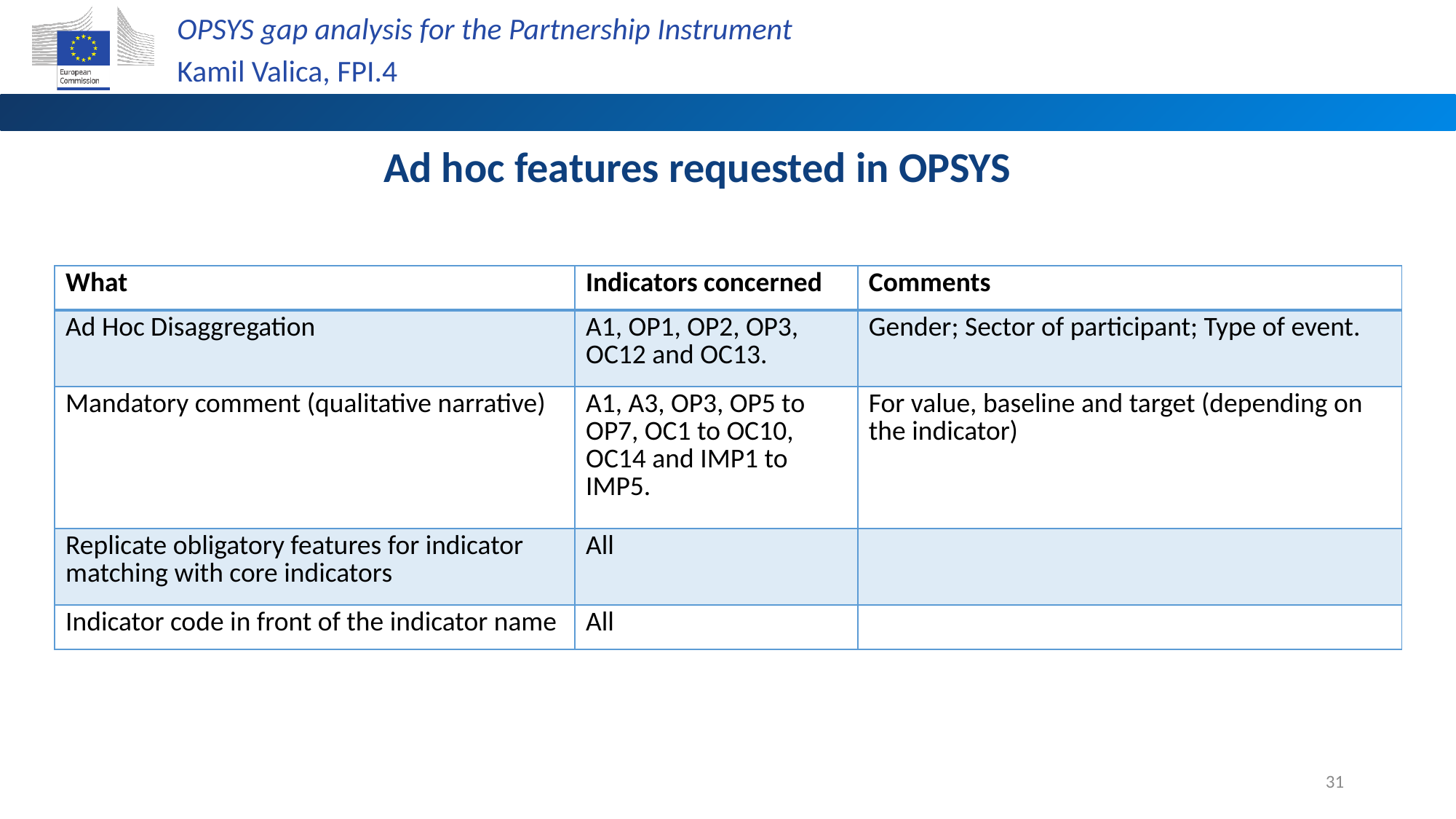

OPSYS gap analysis for the Partnership Instrument
Kamil Valica, FPI.4
Ad hoc features requested in OPSYS
| What | Indicators concerned | Comments |
| --- | --- | --- |
| Ad Hoc Disaggregation | A1, OP1, OP2, OP3, OC12 and OC13. | Gender; Sector of participant; Type of event. |
| Mandatory comment (qualitative narrative) | A1, A3, OP3, OP5 to OP7, OC1 to OC10, OC14 and IMP1 to IMP5. | For value, baseline and target (depending on the indicator) |
| Replicate obligatory features for indicator matching with core indicators | All |  |
| Indicator code in front of the indicator name | All |  |
31